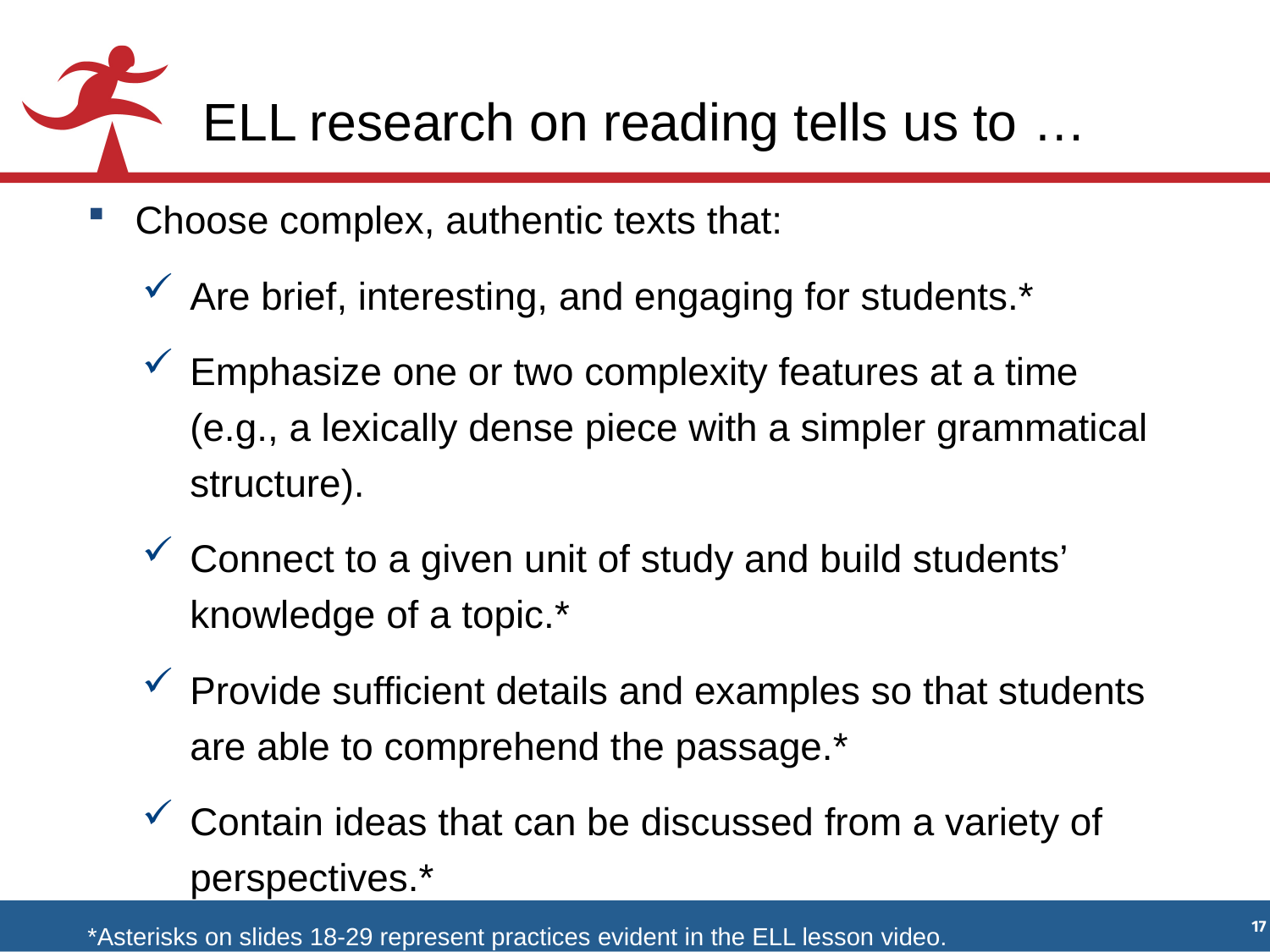

# ELL research on reading tells us to …
Choose complex, authentic texts that:
Are brief, interesting, and engaging for students.*
Emphasize one or two complexity features at a time (e.g., a lexically dense piece with a simpler grammatical structure).
Connect to a given unit of study and build students’ knowledge of a topic.*
Provide sufficient details and examples so that students are able to comprehend the passage.*
Contain ideas that can be discussed from a variety of perspectives.*
*Asterisks on slides 18-29 represent practices evident in the ELL lesson video.